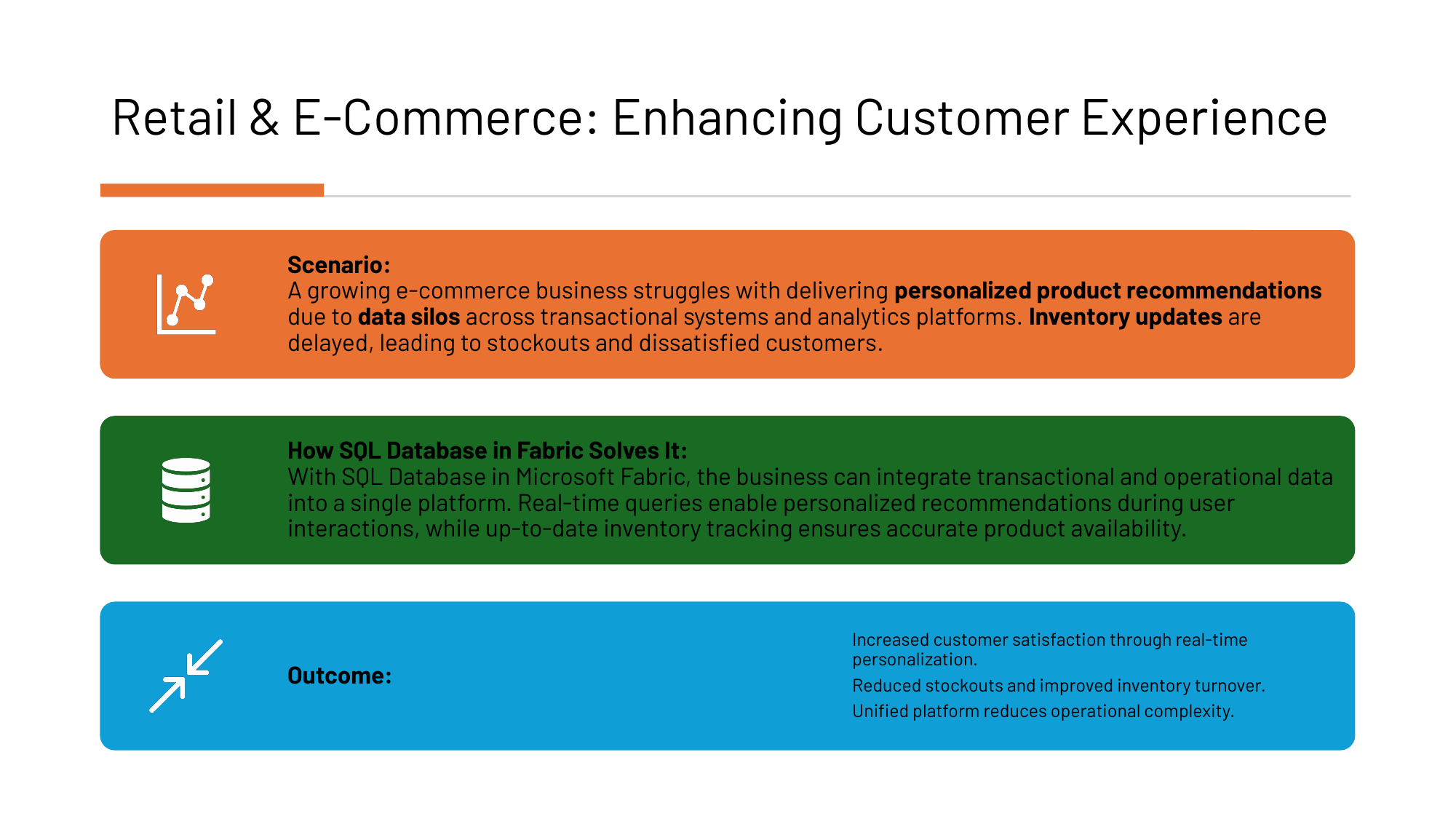

# Retail & E-Commerce: Enhancing Customer Experience

Scenario:
A growing e-commerce business struggles with delivering personalized product recommendations due to data silos across transactional systems and analytics platforms. Inventory updates are delayed, leading to stockouts and dissatisfied customers.
How SQL Database in Fabric Solves It:
With SQL Database in Microsoft Fabric, the business can integrate transactional and operational data into a single platform. Real-time queries enable personalized recommendations during user interactions, while up-to-date inventory tracking ensures accurate product availability.
Outcome:
Increased customer satisfaction through real-time personalization.
Reduced stockouts and improved inventory turnover.
Unified platform reduces operational complexity.